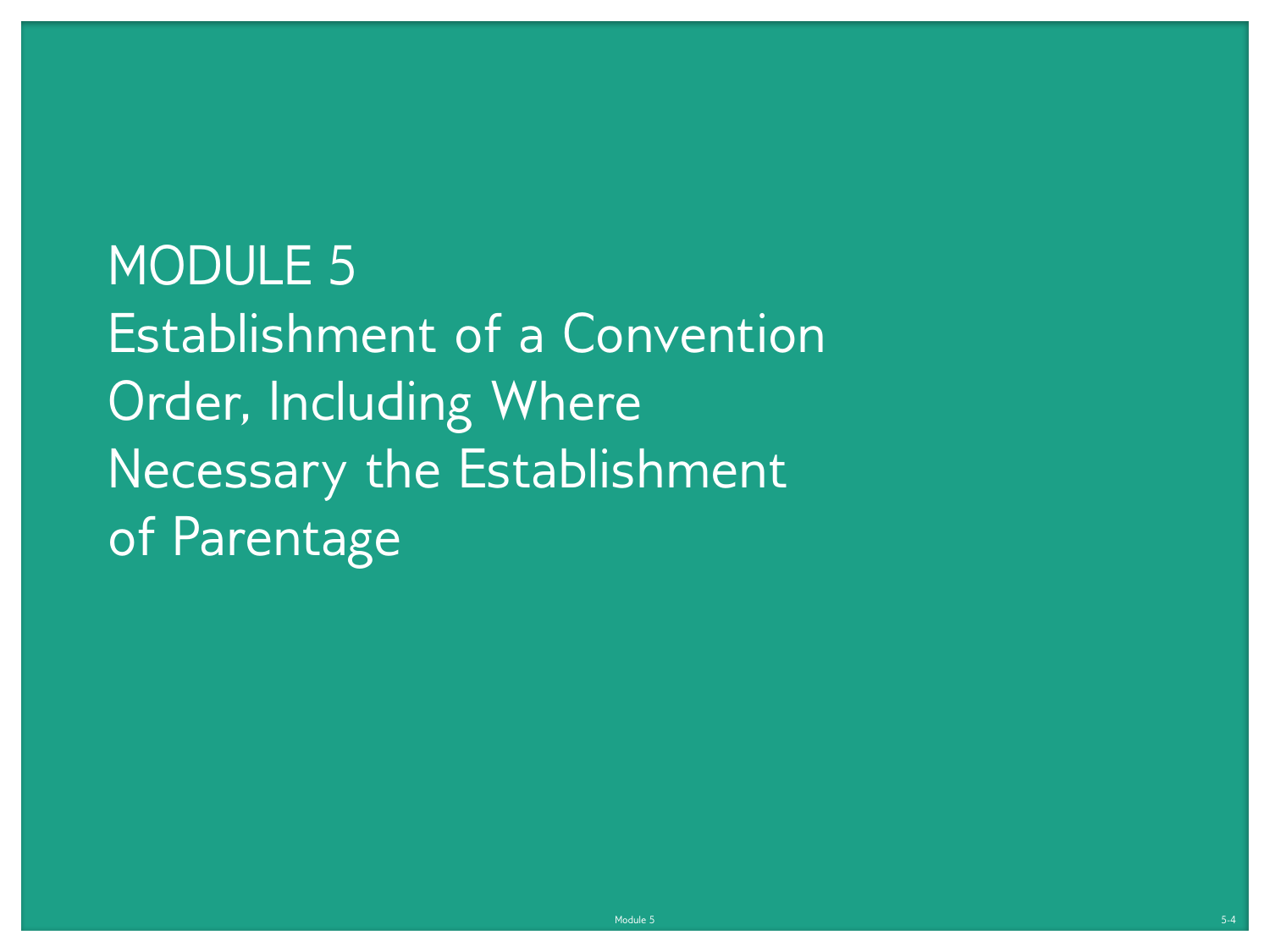

# MODULE 5 Establishment of a Convention Order, Including Where Necessary the Establishment of Parentage
Module 5
5-4